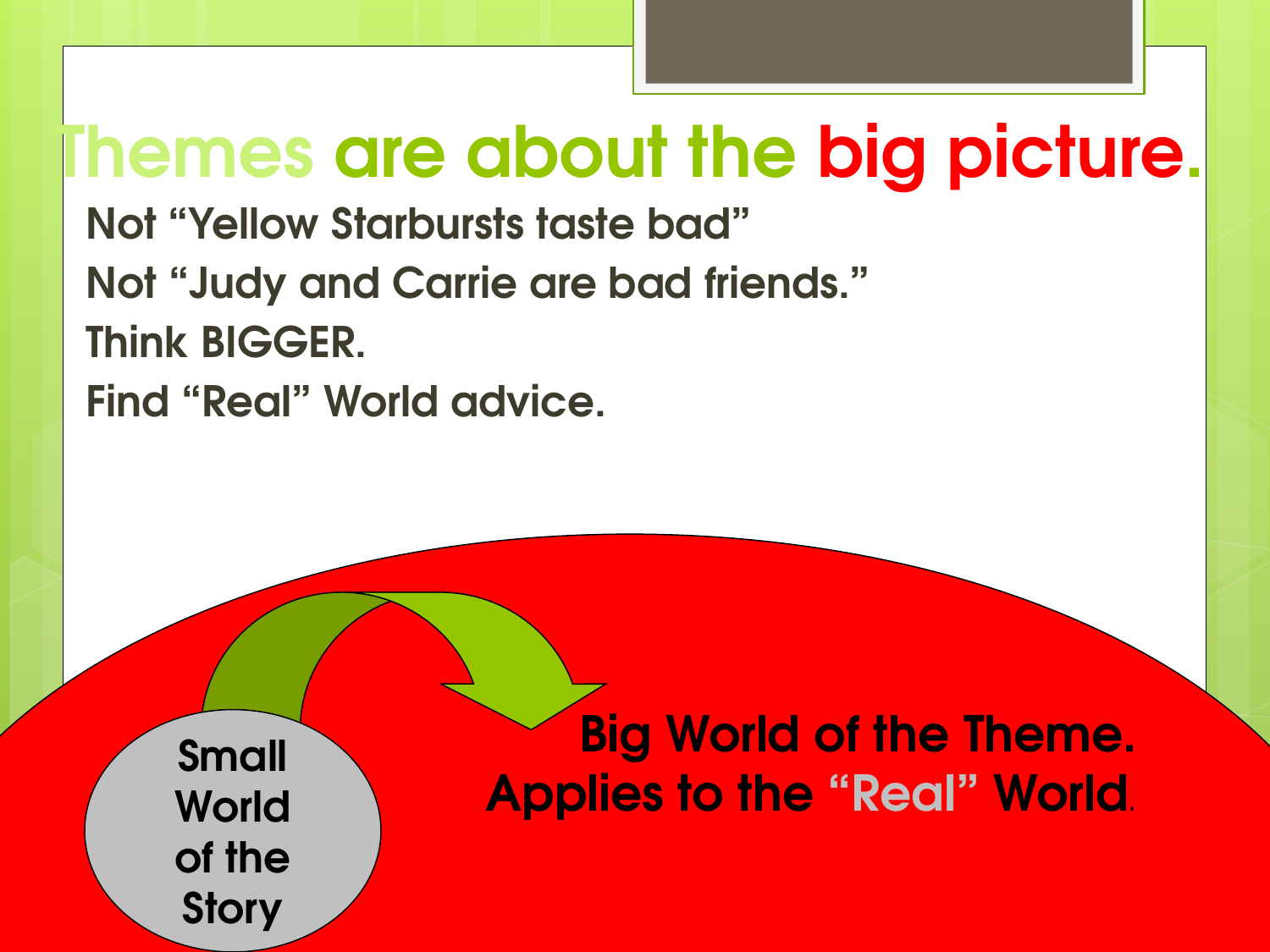

# Themes are about the big picture.
Not “Yellow Starbursts taste bad”
Not “Judy and Carrie are bad friends.”
Think BIGGER.
Find “Real” World advice.

Big World of the Theme.
Applies to the “Real” World.

Small
World
of the
Story